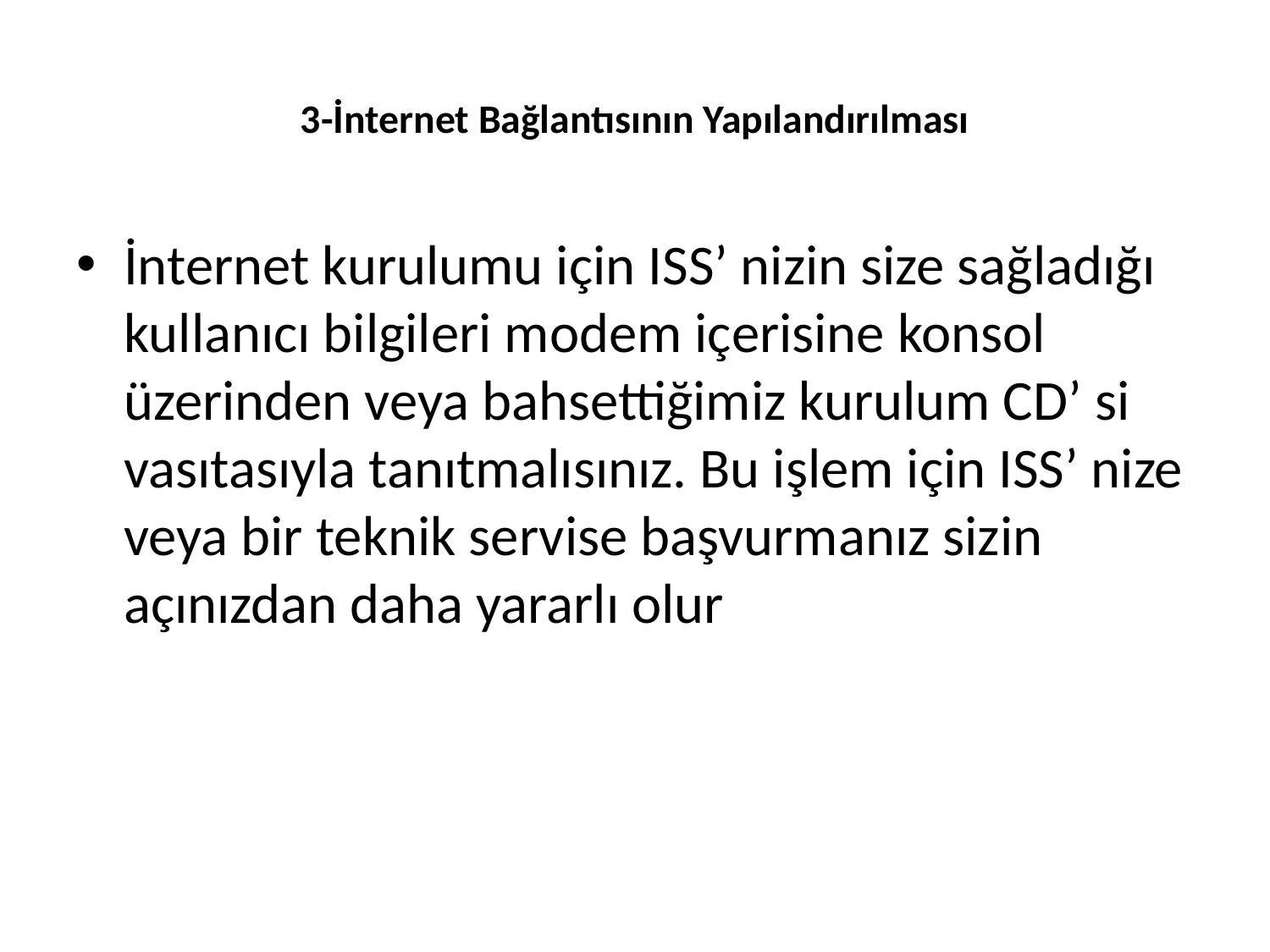

# 3-İnternet Bağlantısının Yapılandırılması
İnternet kurulumu için ISS’ nizin size sağladığı kullanıcı bilgileri modem içerisine konsol üzerinden veya bahsettiğimiz kurulum CD’ si vasıtasıyla tanıtmalısınız. Bu işlem için ISS’ nize veya bir teknik servise başvurmanız sizin açınızdan daha yararlı olur